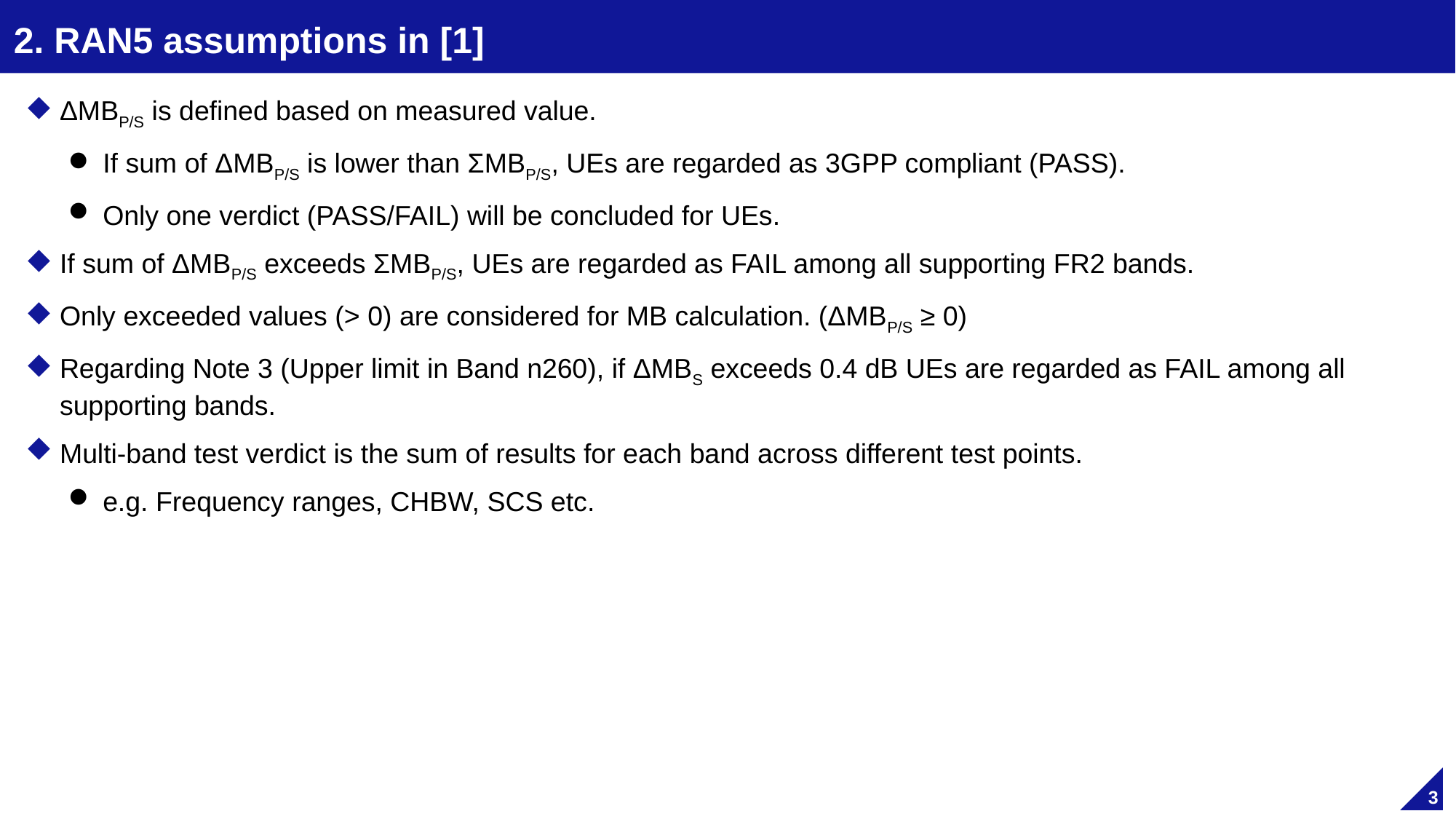

# 2. RAN5 assumptions in [1]
ΔMBP/S is defined based on measured value.
If sum of ΔMBP/S is lower than ΣMBP/S, UEs are regarded as 3GPP compliant (PASS).
Only one verdict (PASS/FAIL) will be concluded for UEs.
If sum of ΔMBP/S exceeds ΣMBP/S, UEs are regarded as FAIL among all supporting FR2 bands.
Only exceeded values (> 0) are considered for MB calculation. (ΔMBP/S ≥ 0)
Regarding Note 3 (Upper limit in Band n260), if ΔMBS exceeds 0.4 dB UEs are regarded as FAIL among all supporting bands.
Multi-band test verdict is the sum of results for each band across different test points.
e.g. Frequency ranges, CHBW, SCS etc.

3